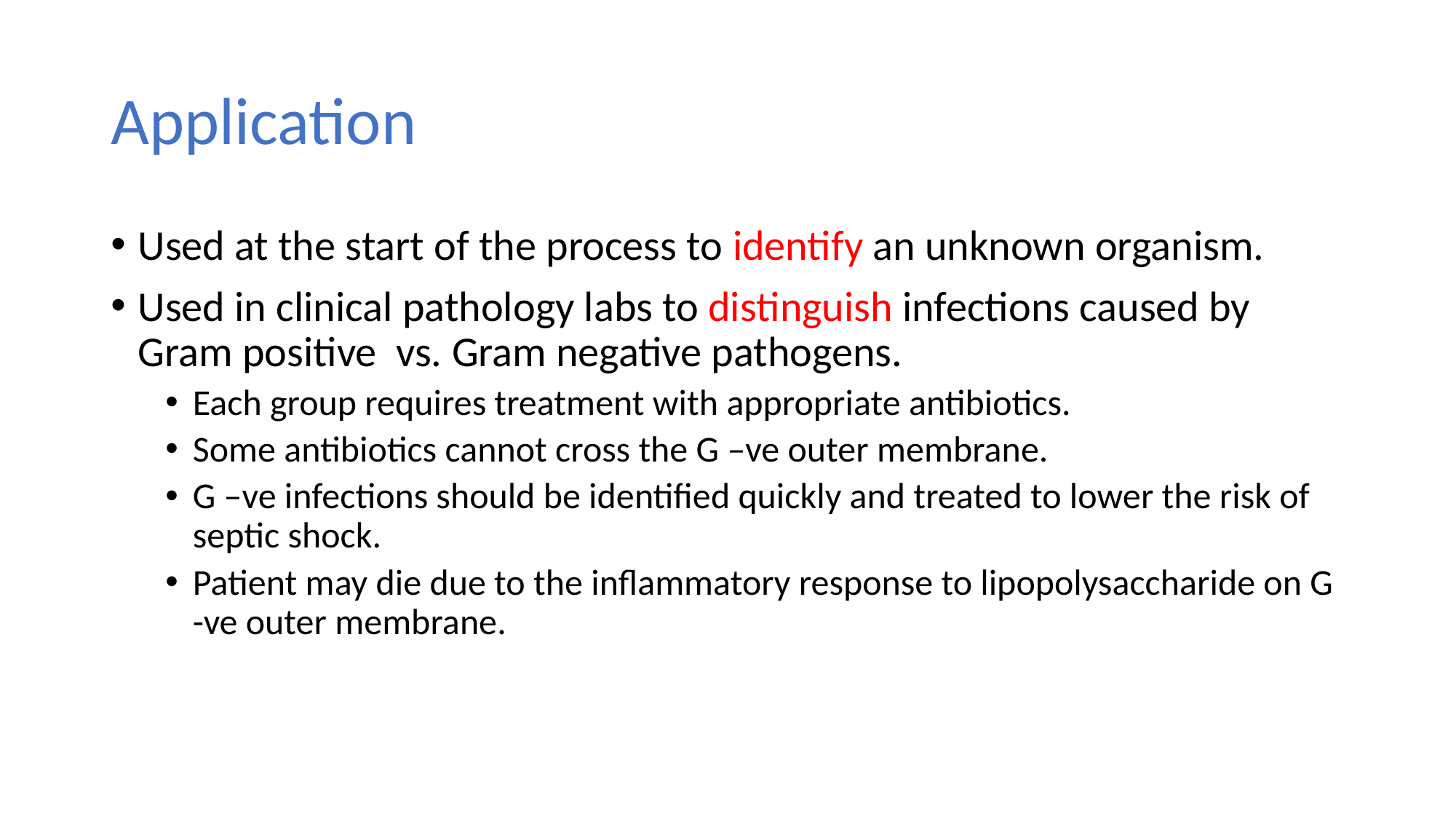

# Application
Used at the start of the process to identify an unknown organism.
Used in clinical pathology labs to distinguish infections caused by Gram positive  vs. Gram negative pathogens.
Each group requires treatment with appropriate antibiotics.
Some antibiotics cannot cross the G –ve outer membrane.
G –ve infections should be identified quickly and treated to lower the risk of septic shock.
Patient may die due to the inflammatory response to lipopolysaccharide on G -ve outer membrane.